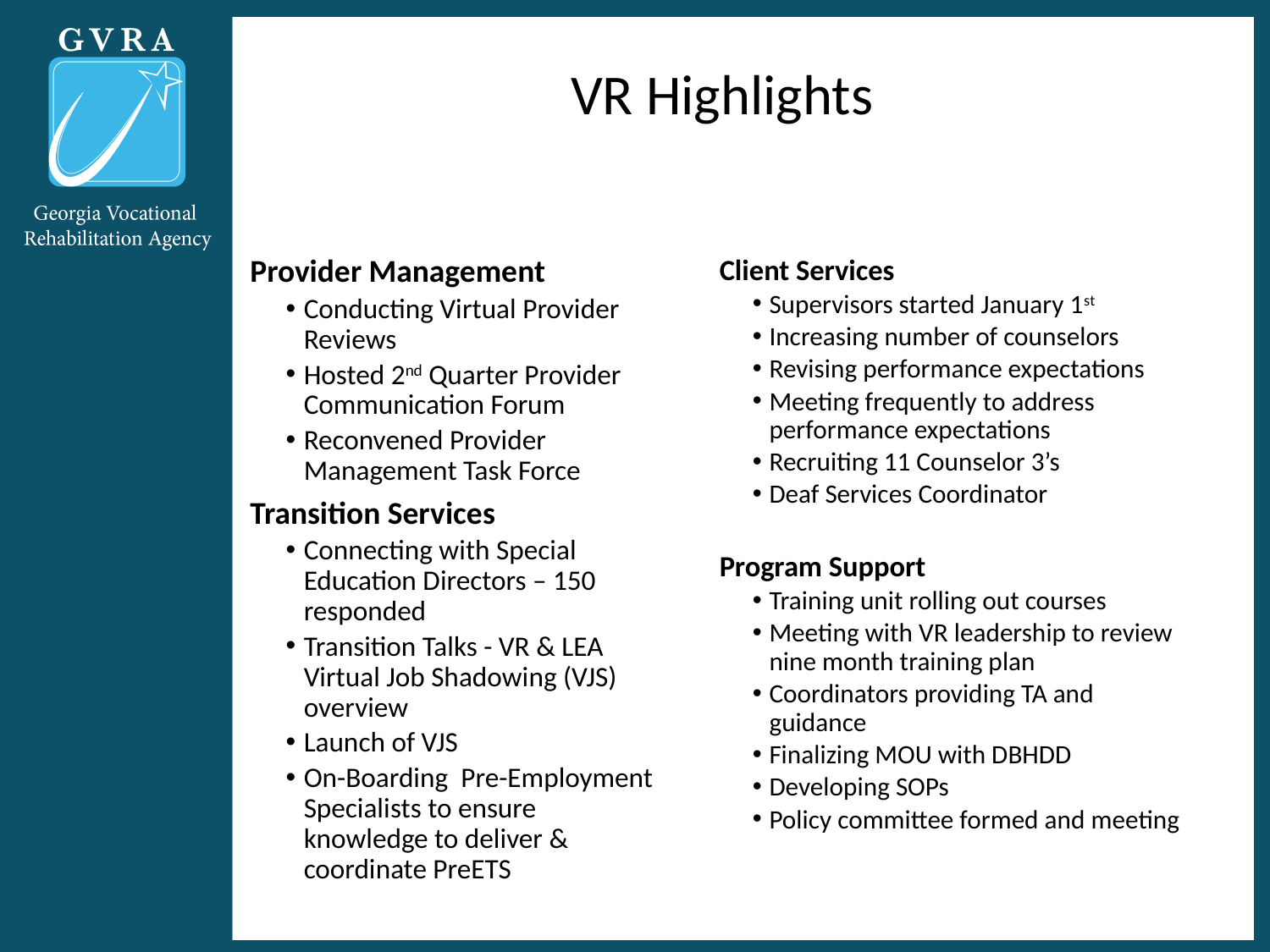

# VR Highlights
Provider Management
Conducting Virtual Provider Reviews
Hosted 2nd Quarter Provider Communication Forum
Reconvened Provider Management Task Force
Transition Services
Connecting with Special Education Directors – 150 responded
Transition Talks - VR & LEA Virtual Job Shadowing (VJS) overview
Launch of VJS
On-Boarding  Pre-Employment Specialists to ensure knowledge to deliver & coordinate PreETS
Client Services
Supervisors started January 1st
Increasing number of counselors
Revising performance expectations
Meeting frequently to address performance expectations
Recruiting 11 Counselor 3’s
Deaf Services Coordinator

Program Support
Training unit rolling out courses
Meeting with VR leadership to review nine month training plan
Coordinators providing TA and guidance
Finalizing MOU with DBHDD
Developing SOPs
Policy committee formed and meeting